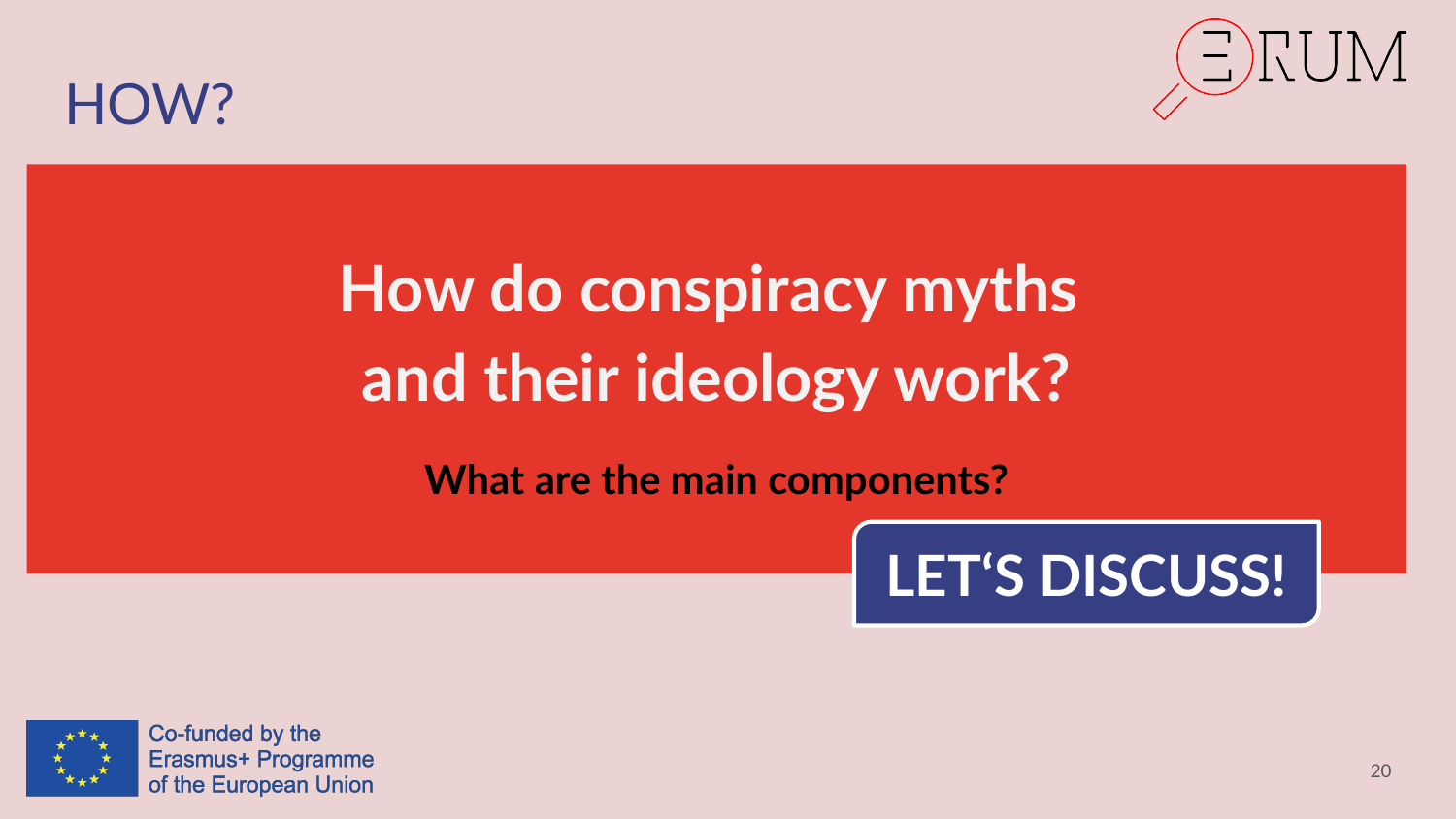

# HOW?
How do conspiracy myths
and their ideology work?
What are the main components?
LET‘S DISCUSS!
20